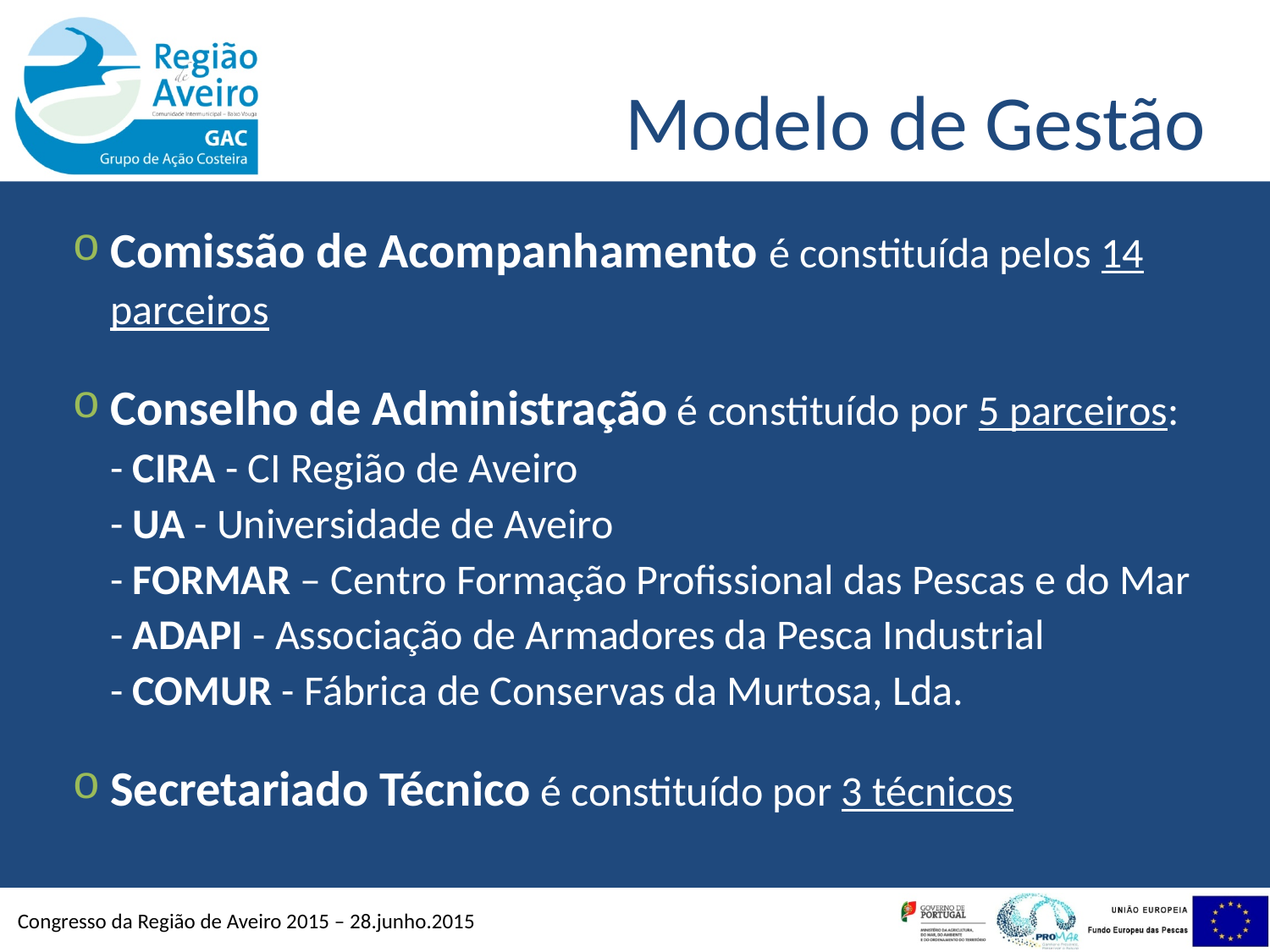

# Modelo de Gestão
Comissão de Acompanhamento é constituída pelos 14 parceiros

Conselho de Administração é constituído por 5 parceiros: - CIRA - CI Região de Aveiro
- UA - Universidade de Aveiro
- FORMAR – Centro Formação Profissional das Pescas e do Mar
- ADAPI - Associação de Armadores da Pesca Industrial
- COMUR - Fábrica de Conservas da Murtosa, Lda.

Secretariado Técnico é constituído por 3 técnicos
Congresso da Região de Aveiro 2015 – 28.junho.2015